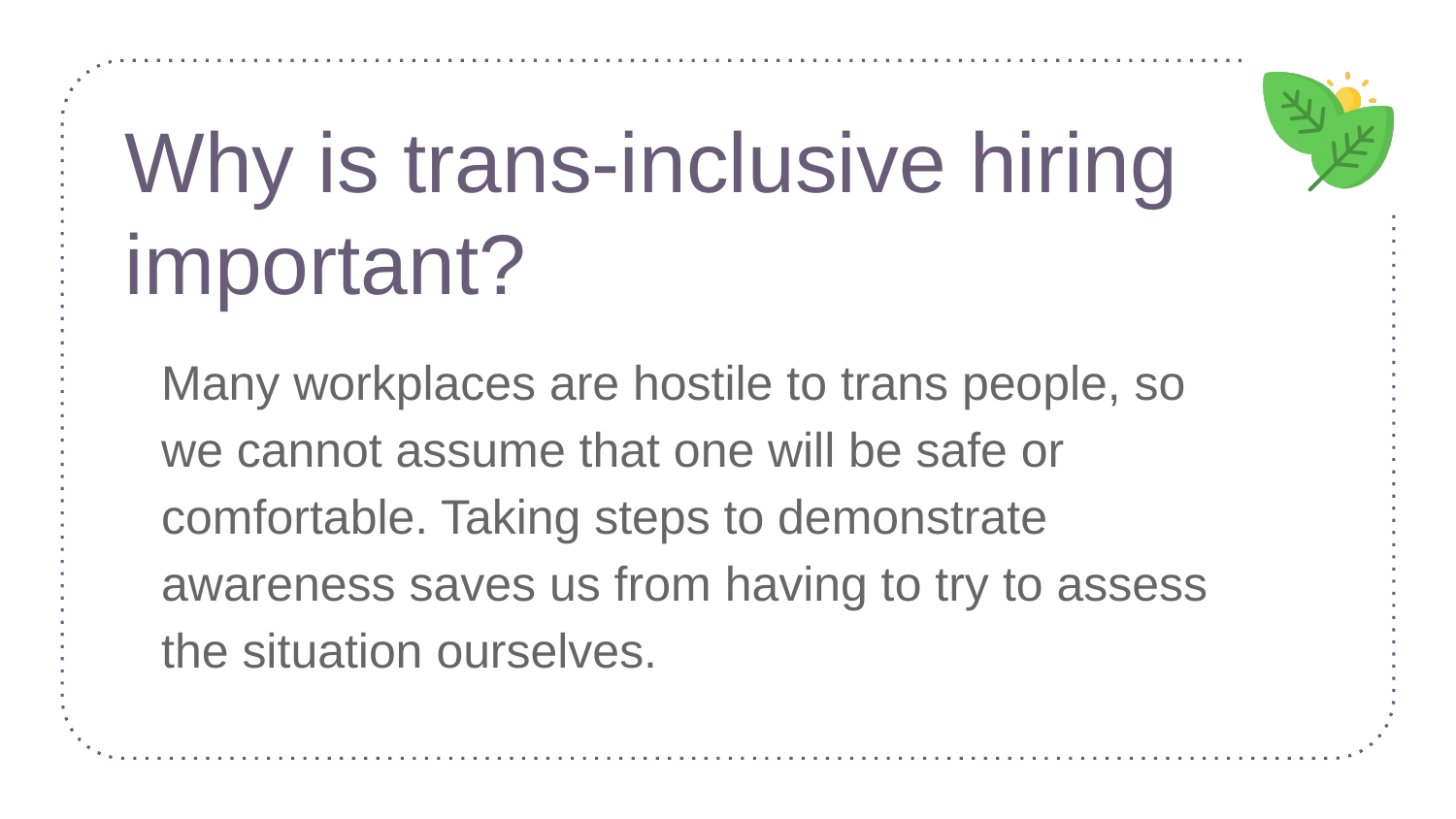

# Why is trans-inclusive hiring important?
Many workplaces are hostile to trans people, so we cannot assume that one will be safe or comfortable. Taking steps to demonstrate awareness saves us from having to try to assess the situation ourselves.